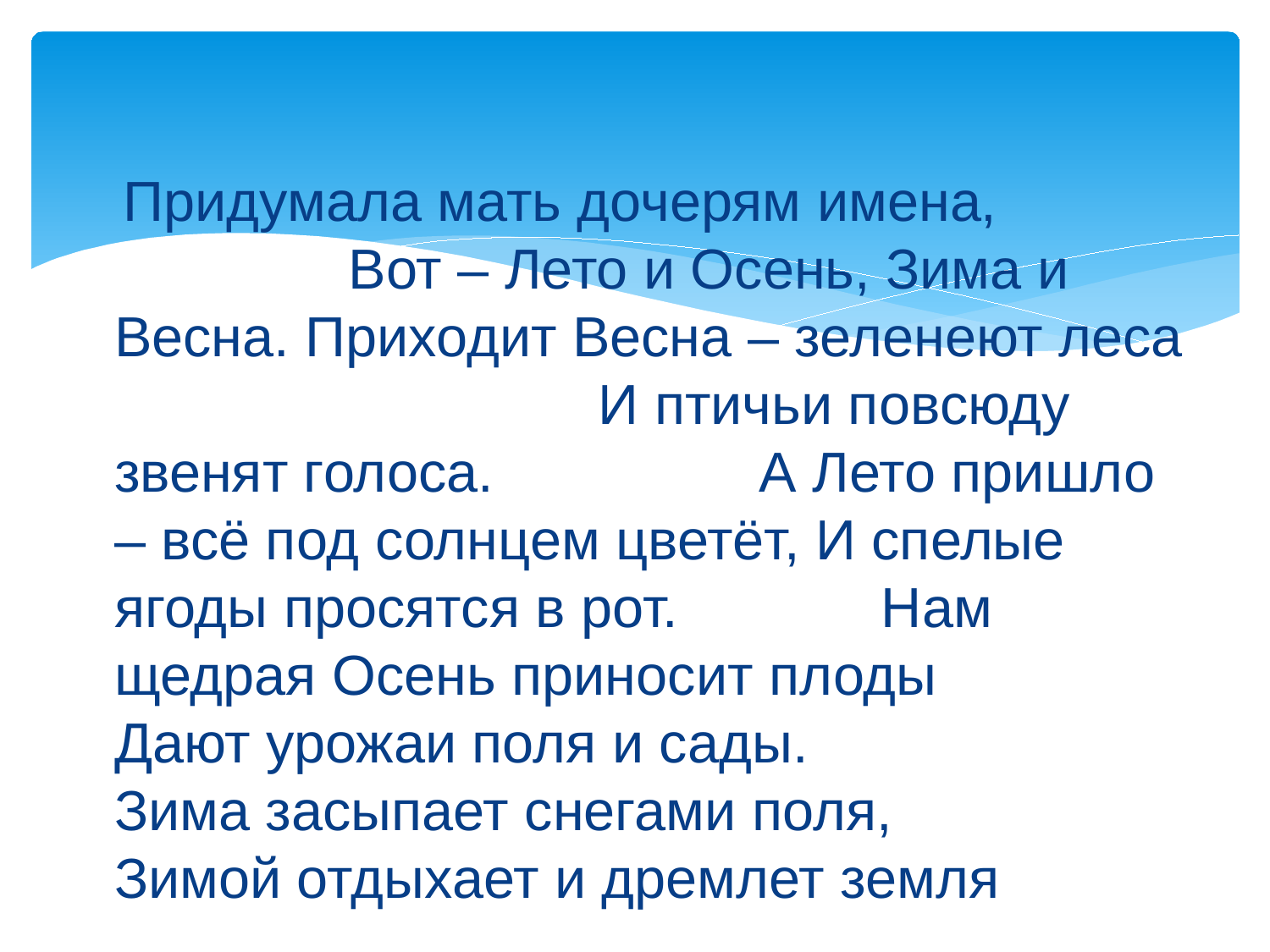

Придумала мать дочерям имена,                            Вот – Лето и Осень, Зима и Весна. Приходит Весна – зеленеют леса                                И птичьи повсюду звенят голоса.                 А Лето пришло – всё под солнцем цветёт, И спелые ягоды просятся в рот.             Нам щедрая Осень приносит плоды        Дают урожаи поля и сады.                    Зима засыпает снегами поля,             Зимой отдыхает и дремлет земля